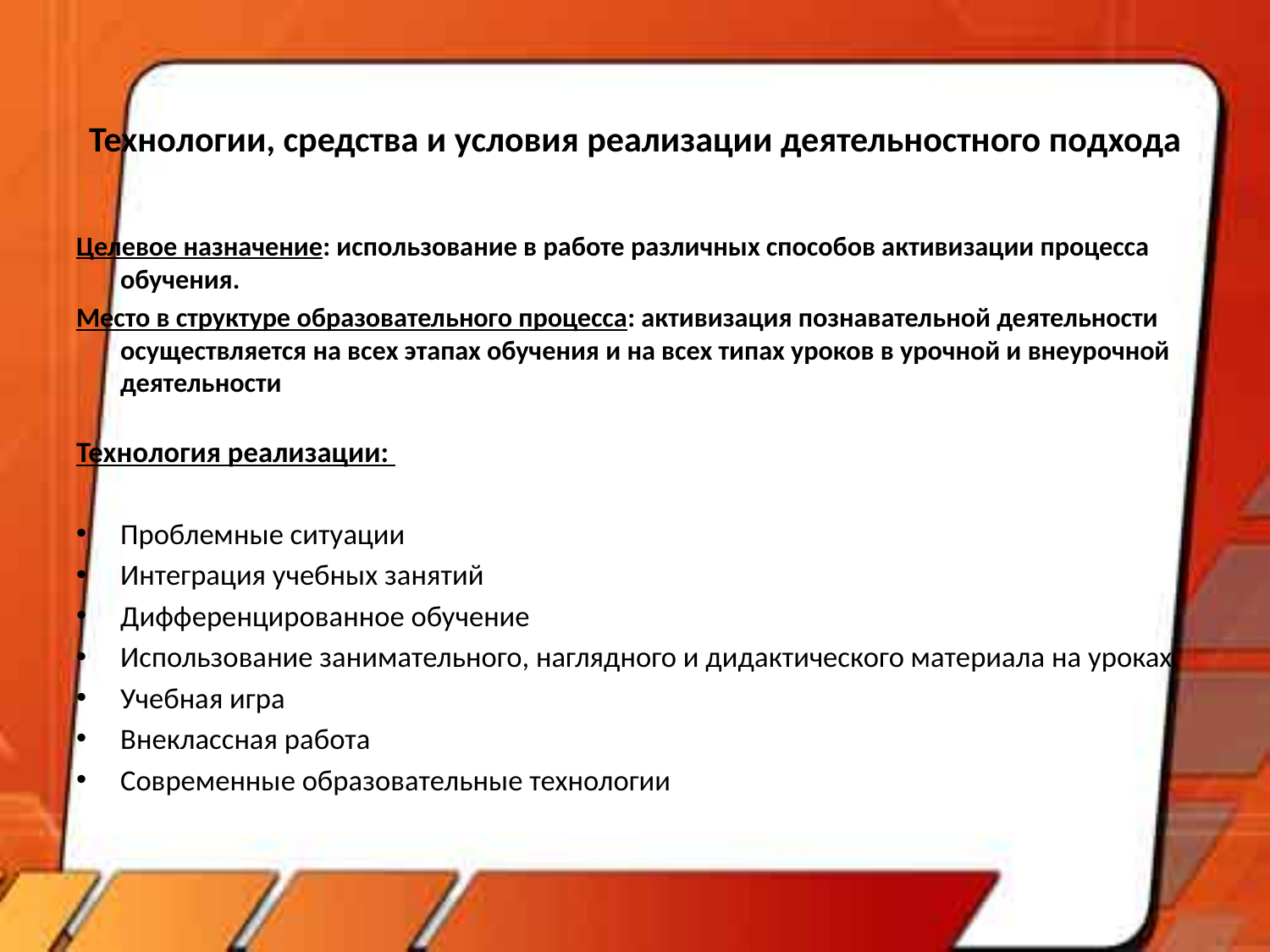

# Технологии, средства и условия реализации деятельностного подхода
Целевое назначение: использование в работе различных способов активизации процесса обучения.
Место в структуре образовательного процесса: активизация познавательной деятельности осуществляется на всех этапах обучения и на всех типах уроков в урочной и внеурочной деятельности

Технология реализации:

Проблемные ситуации
Интеграция учебных занятий
Дифференцированное обучение
Использование занимательного, наглядного и дидактического материала на уроках.
Учебная игра
Внеклассная работа
Современные образовательные технологии